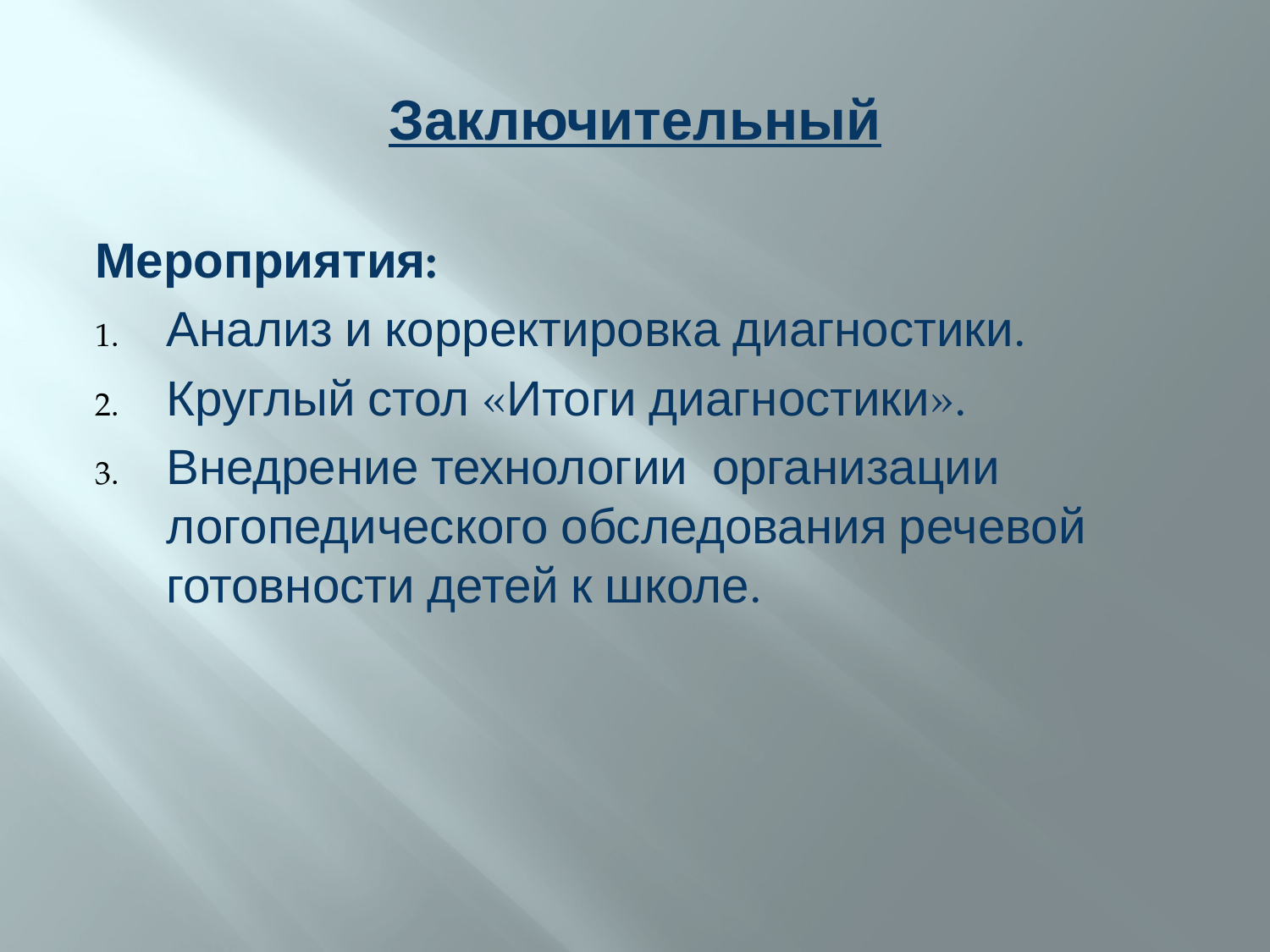

# Заключительный
Мероприятия:
Анализ и корректировка диагностики.
Круглый стол «Итоги диагностики».
Внедрение технологии  организации логопедического обследования речевой готовности детей к школе.